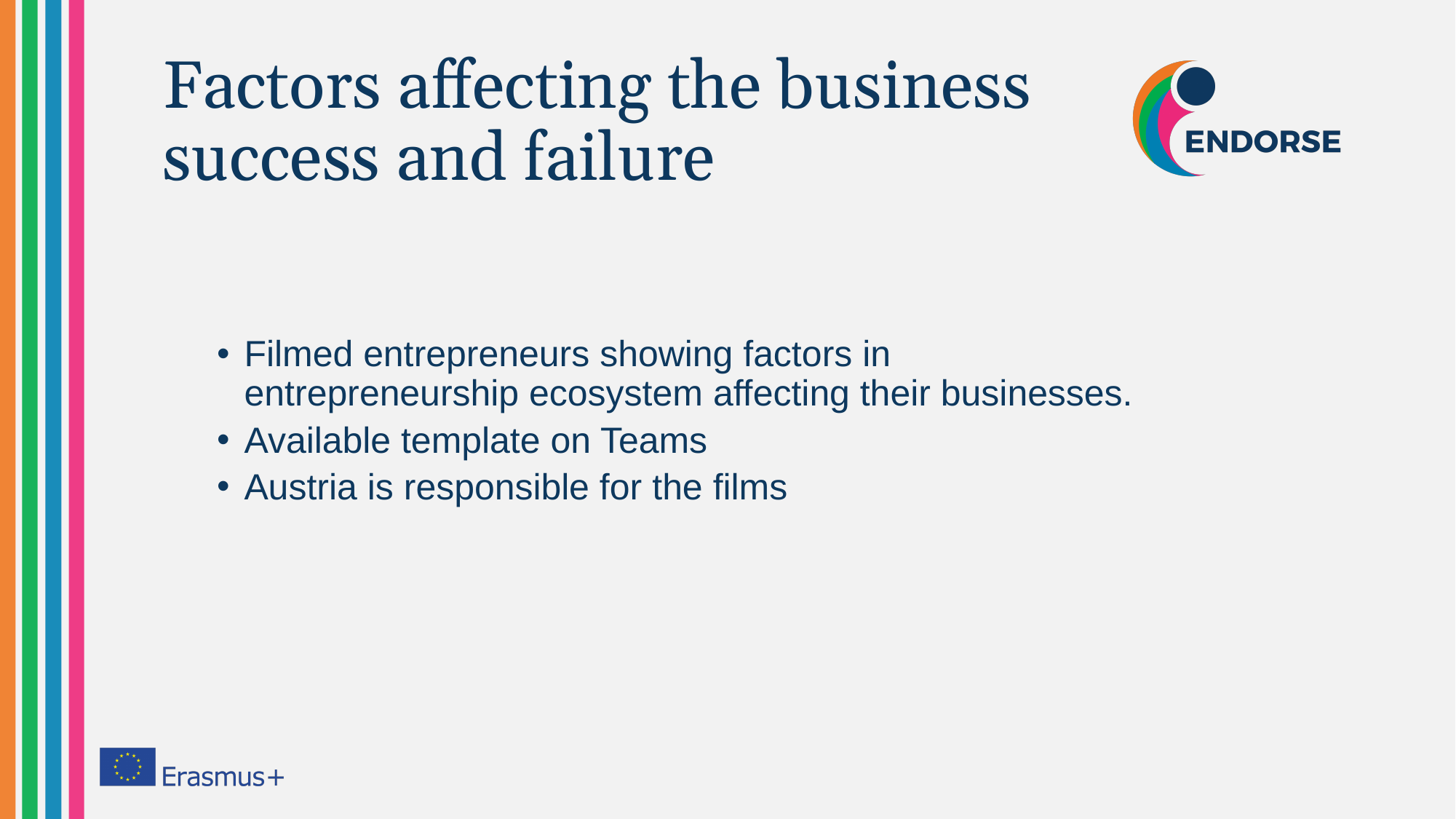

# Factors affecting the business success and failure

Filmed entrepreneurs showing factors in entrepreneurship ecosystem affecting their businesses.
Available template on Teams
Austria is responsible for the films